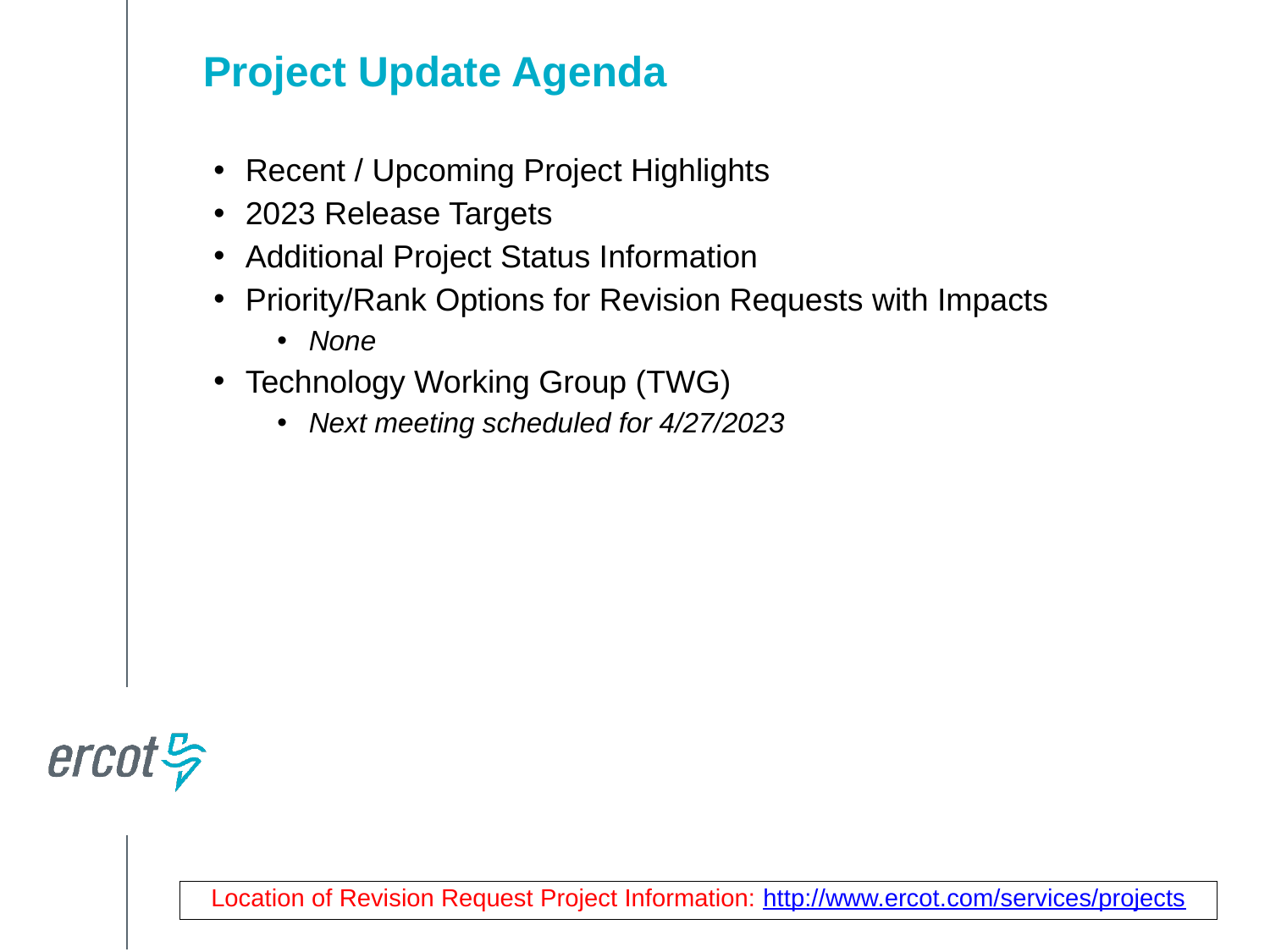

Project Update Agenda
Recent / Upcoming Project Highlights
2023 Release Targets
Additional Project Status Information
Priority/Rank Options for Revision Requests with Impacts
None
Technology Working Group (TWG)
Next meeting scheduled for 4/27/2023
Location of Revision Request Project Information: http://www.ercot.com/services/projects